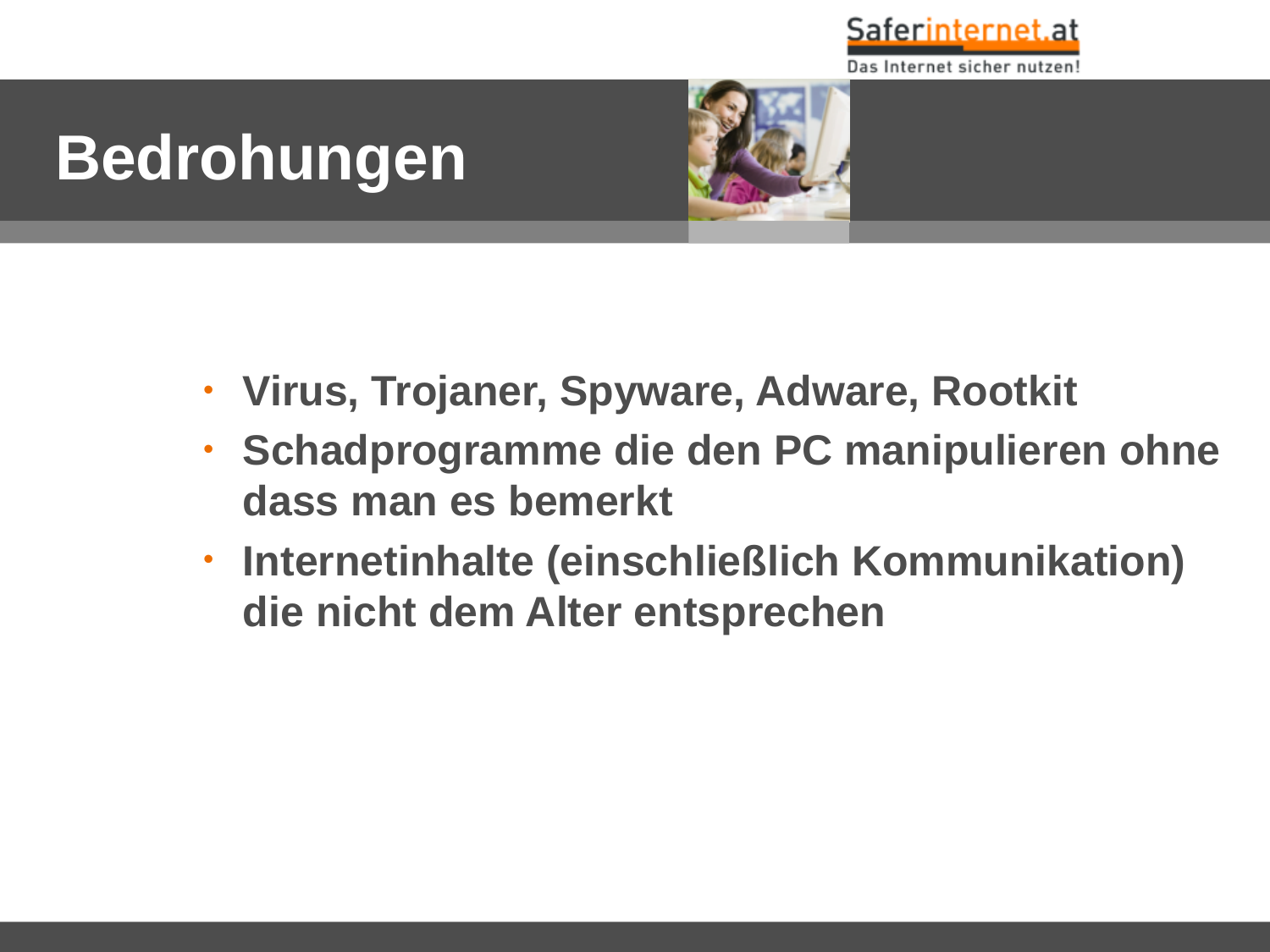

# Bedrohungen
Virus, Trojaner, Spyware, Adware, Rootkit
Schadprogramme die den PC manipulieren ohne dass man es bemerkt
Internetinhalte (einschließlich Kommunikation) die nicht dem Alter entsprechen